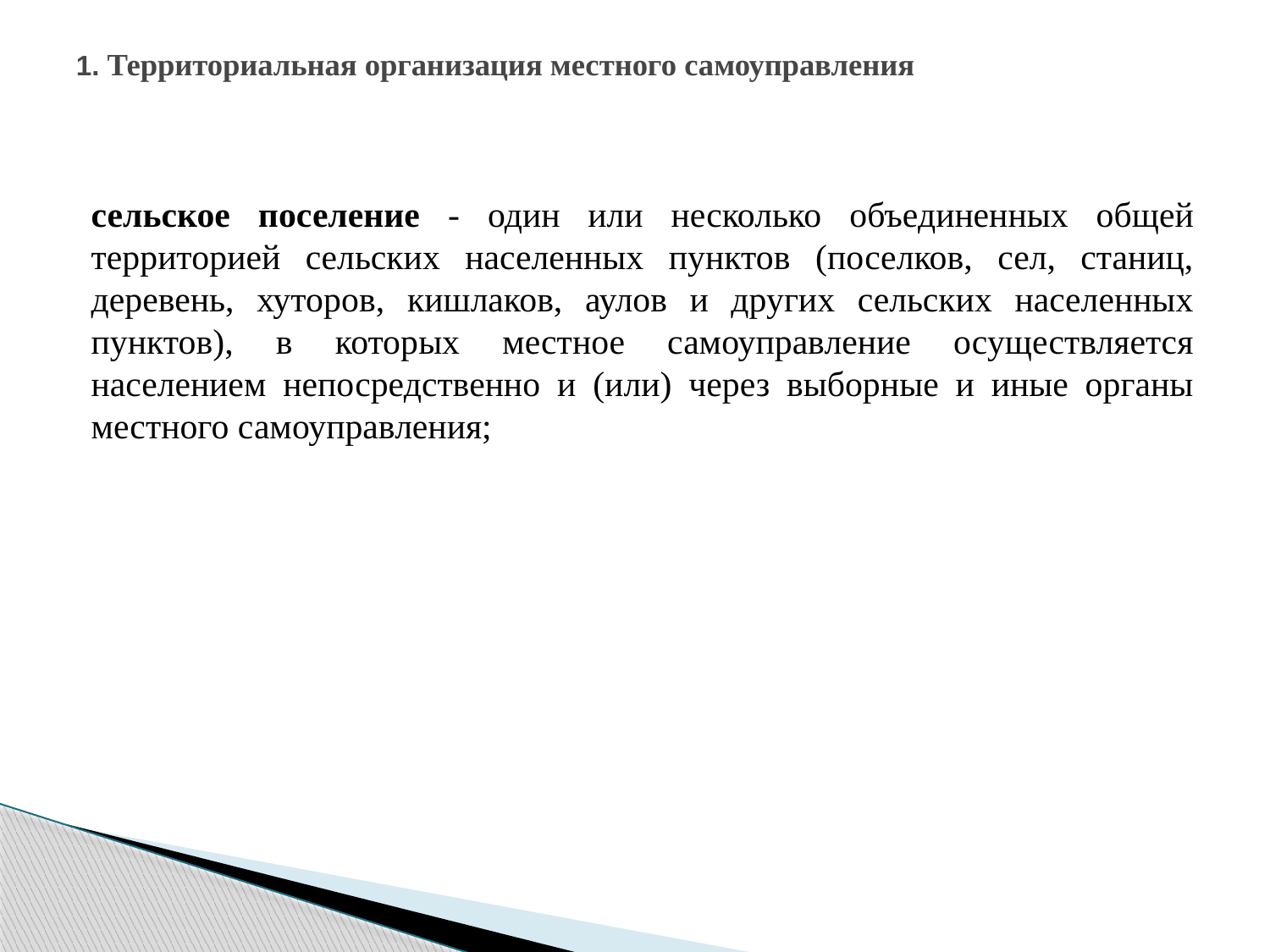

# 1. Территориальная организация местного самоуправления

сельское поселение - один или несколько объединенных общей территорией сельских населенных пунктов (поселков, сел, станиц, деревень, хуторов, кишлаков, аулов и других сельских населенных пунктов), в которых местное самоуправление осуществляется населением непосредственно и (или) через выборные и иные органы местного самоуправления;